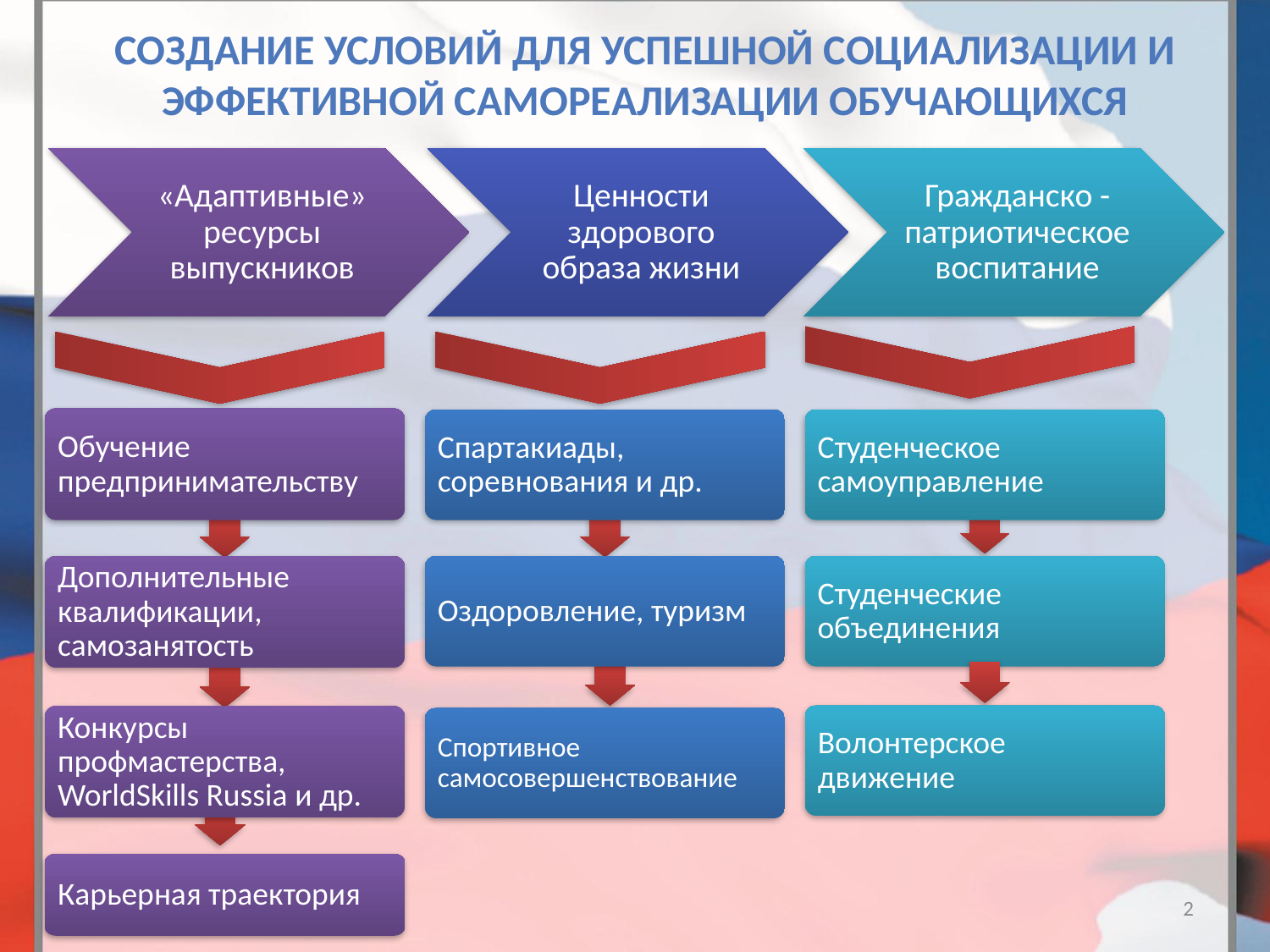

Создание условий для успешной социализации и эффективной самореализации обучающихся
«Адаптивные» ресурсы выпускников
Ценности здорового образа жизни
Гражданско - патриотическое воспитание

Обучение предпринимательству
Спартакиады, соревнования и др.
Студенческое самоуправление

Дополнительные квалификации, самозанятость
Оздоровление, туризм
Студенческие объединения

Волонтерское
движение
Конкурсы профмастерства, WorldSkills Russia и др.
Спортивное самосовершенствование

Карьерная траектория
2